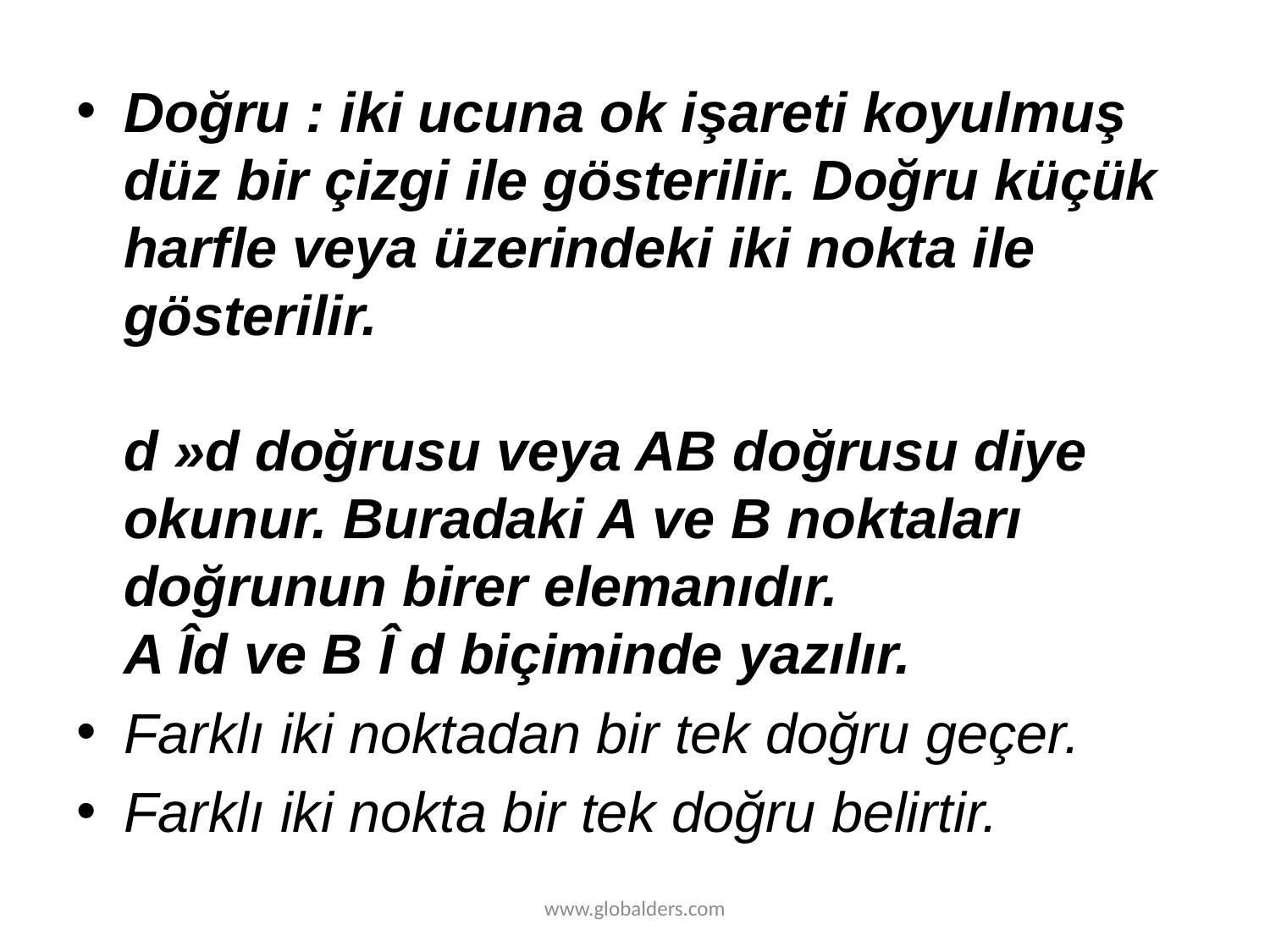

Doğru : iki ucuna ok işareti koyulmuş düz bir çizgi ile gösterilir. Doğru küçük harfle veya üzerindeki iki nokta ile gösterilir.
d »d doğrusu veya AB doğrusu diye okunur. Buradaki A ve B noktaları doğrunun birer elemanıdır.
A Îd ve B Î d biçiminde yazılır.
Farklı iki noktadan bir tek doğru geçer.
Farklı iki nokta bir tek doğru belirtir.

www.globalders.com